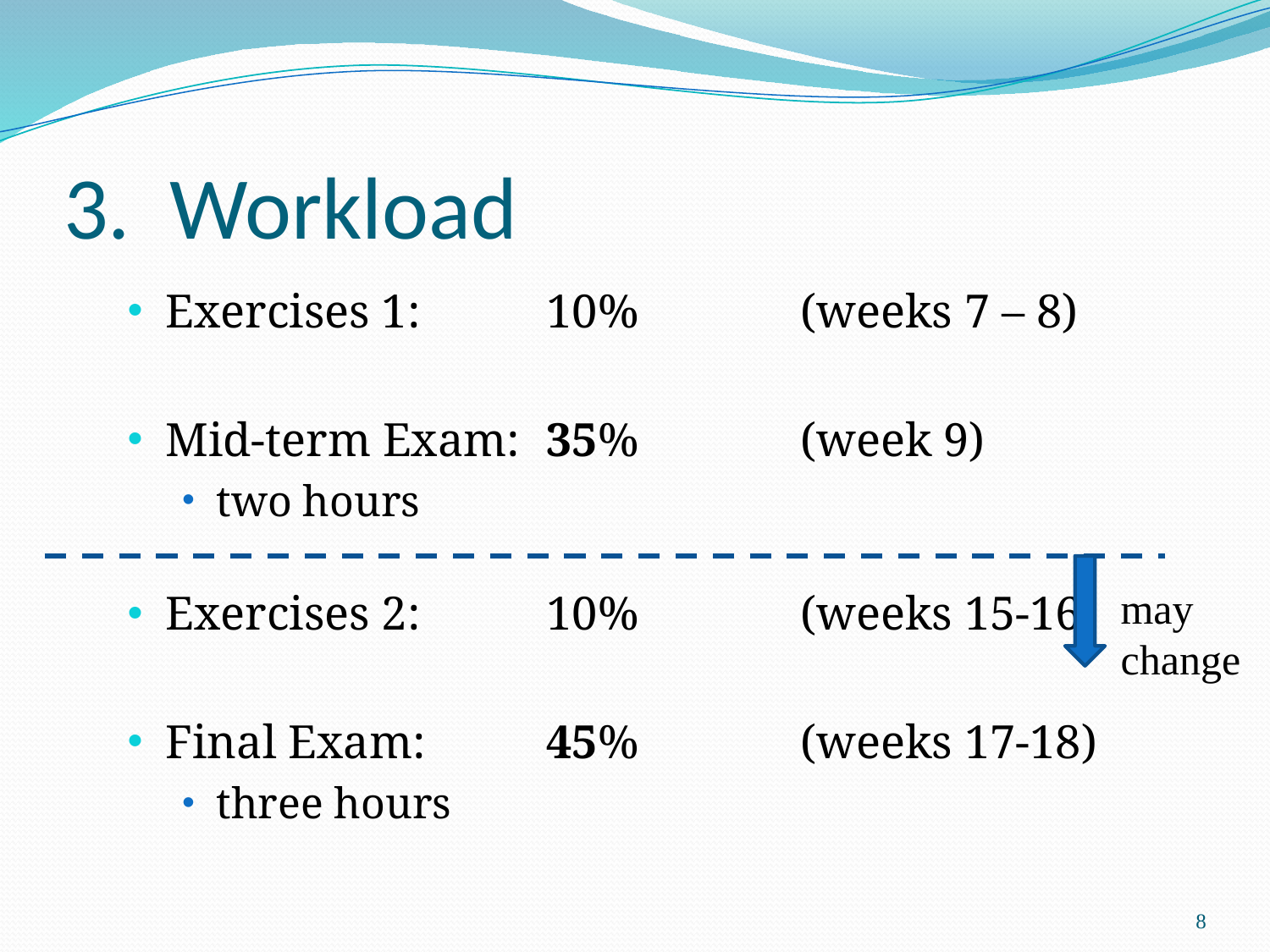

# 3.  Workload
Exercises 1:	10%		(weeks 7 – 8)

Mid-term Exam:	35%		(week 9)
two hours
Exercises 2:	10%		(weeks 15-16)

Final Exam:	45%		(weeks 17-18)
three hours

may
change
8